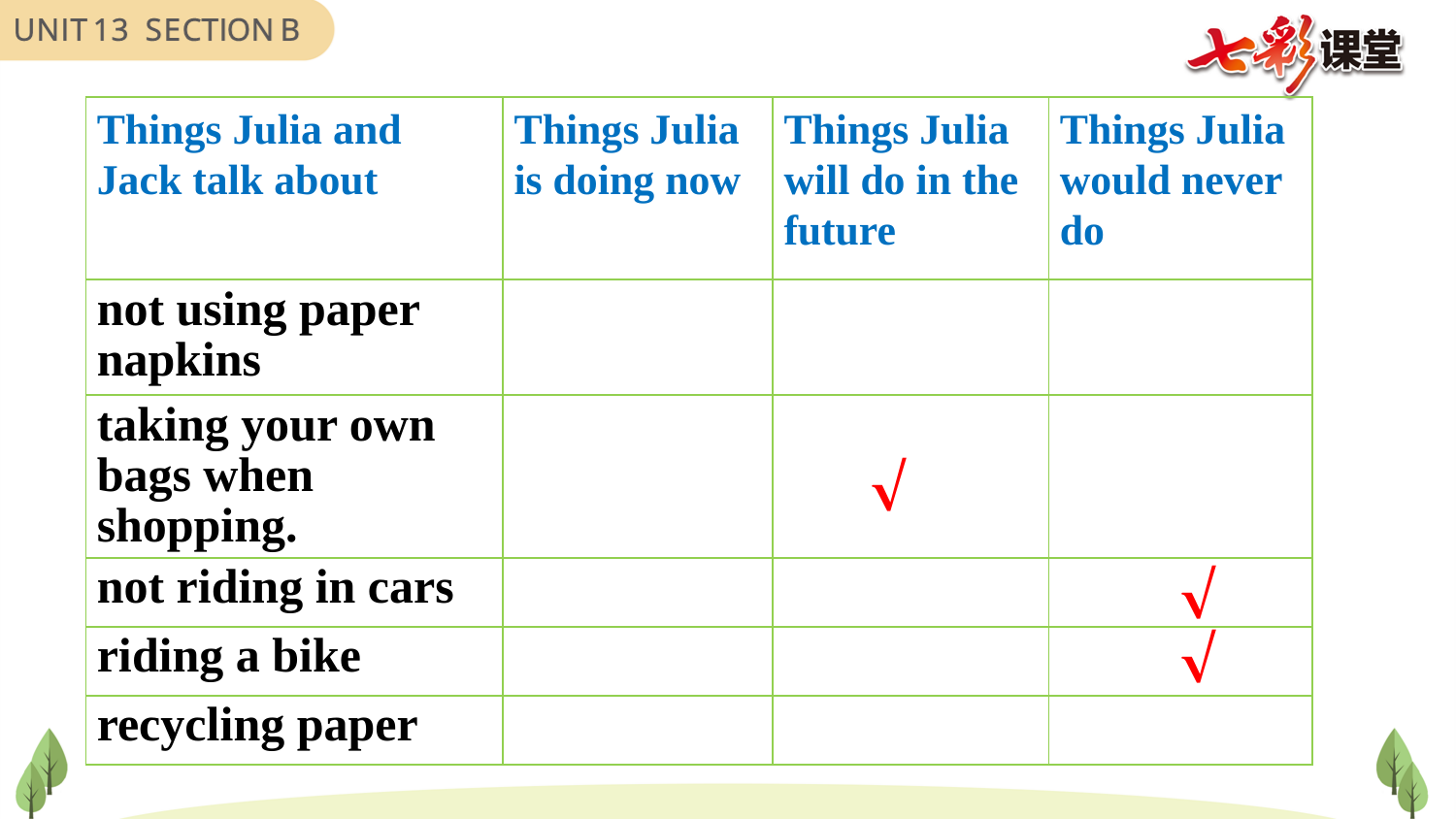

| Things Julia and Jack talk about | Things Julia is doing now | Things Julia will do in the future | Things Julia would never do |
| --- | --- | --- | --- |
| not using paper napkins |  |  |  |
| taking your own bags when shopping. |  |  |  |
| not riding in cars |  |  |  |
| riding a bike |  |  |  |
| recycling paper |  |  |  |
√
√
√